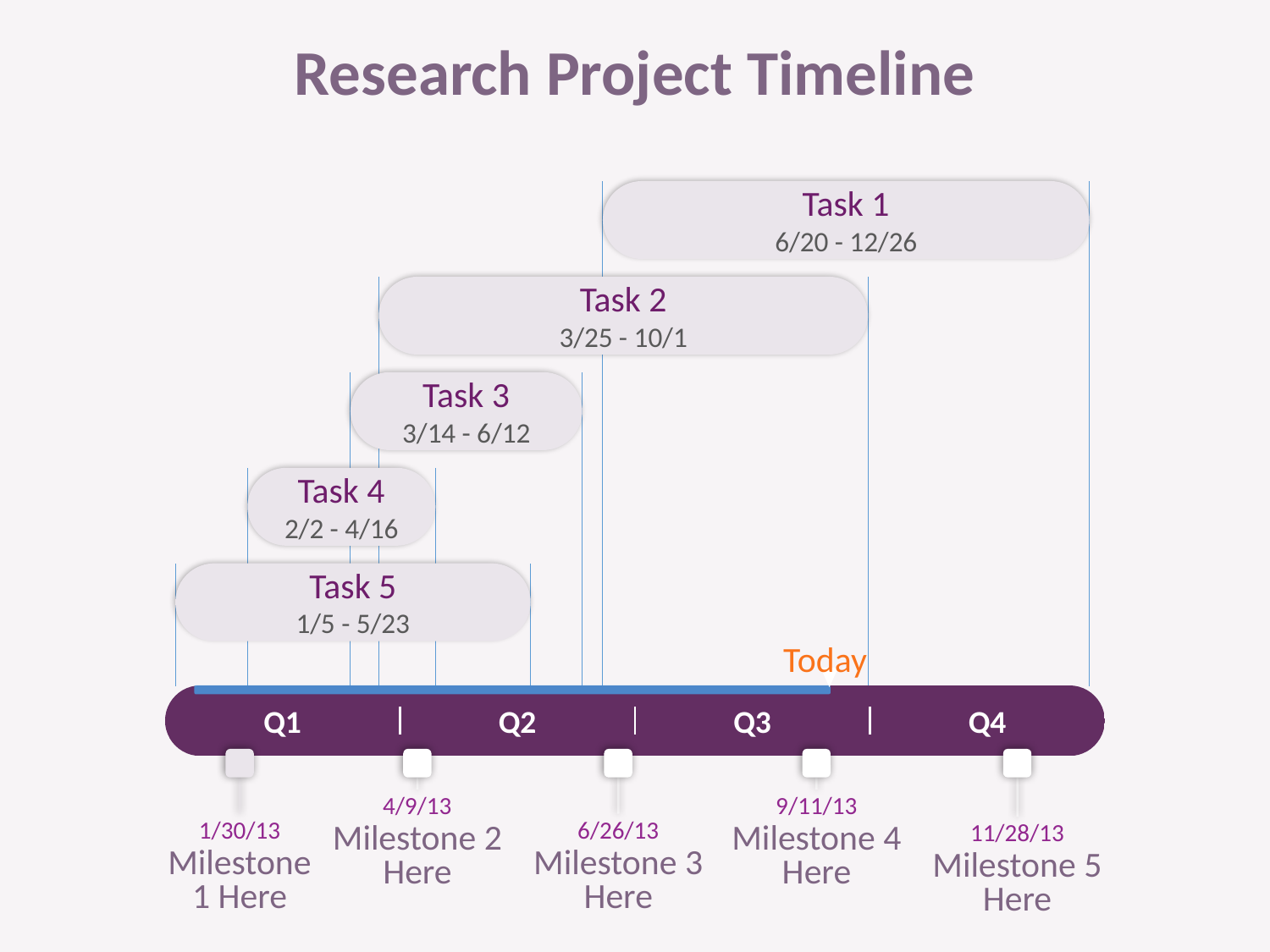

Research Project Timeline
Task 1

6/20 - 12/26
Task 2

3/25 - 10/1
Task 3

3/14 - 6/12
Task 4

2/2 - 4/16
Task 5

1/5 - 5/23
Today

Q1

Q2
Q3
Q4

4/9/13
9/11/13
1/30/13
6/26/13
11/28/13
Milestone 2 Here
Milestone 4 Here
Milestone 1 Here
Milestone 3 Here
Milestone 5 Here